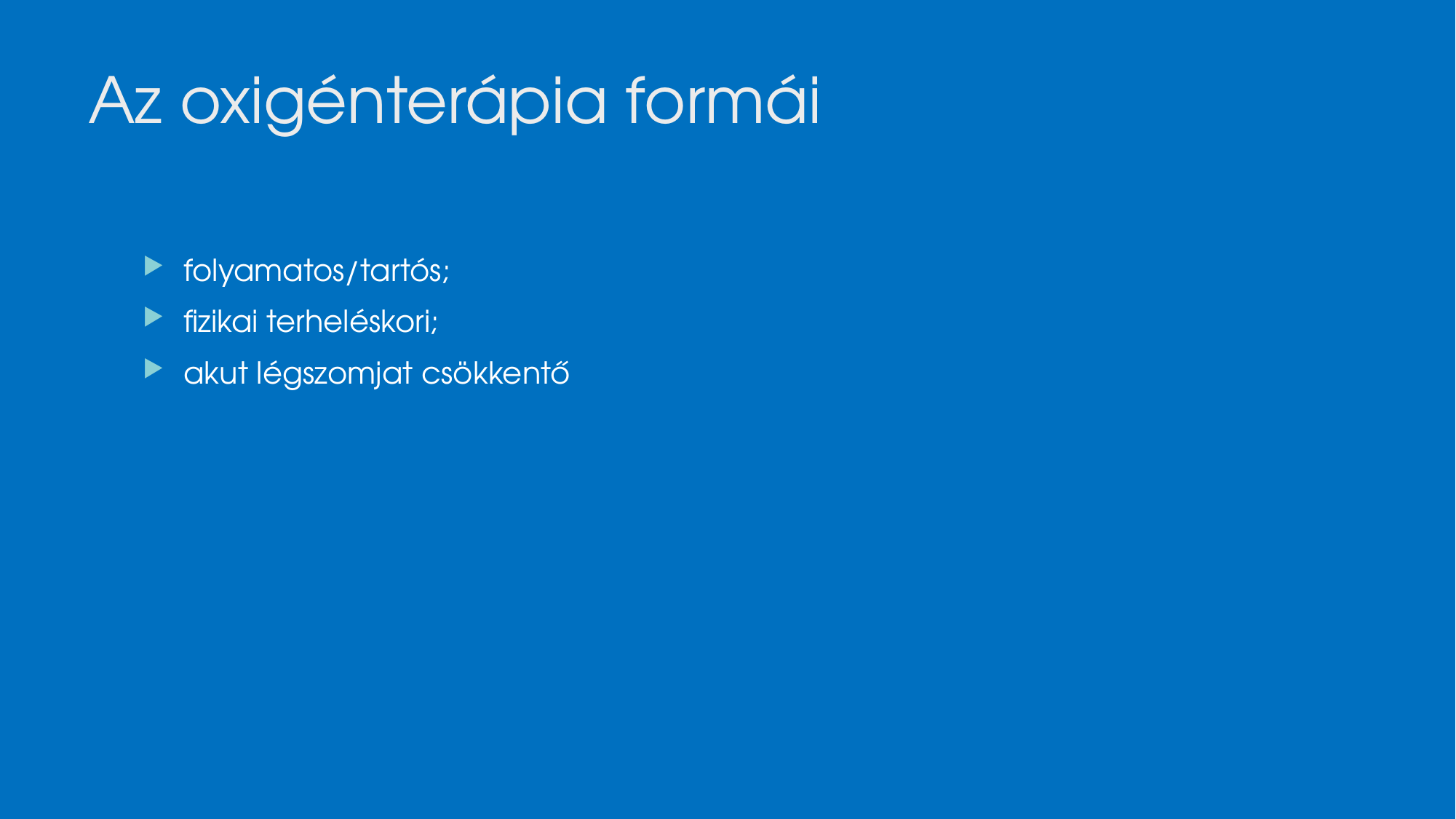

# Az oxigénterápia formái
folyamatos/tartós;
fizikai terheléskori;
akut légszomjat csökkentő